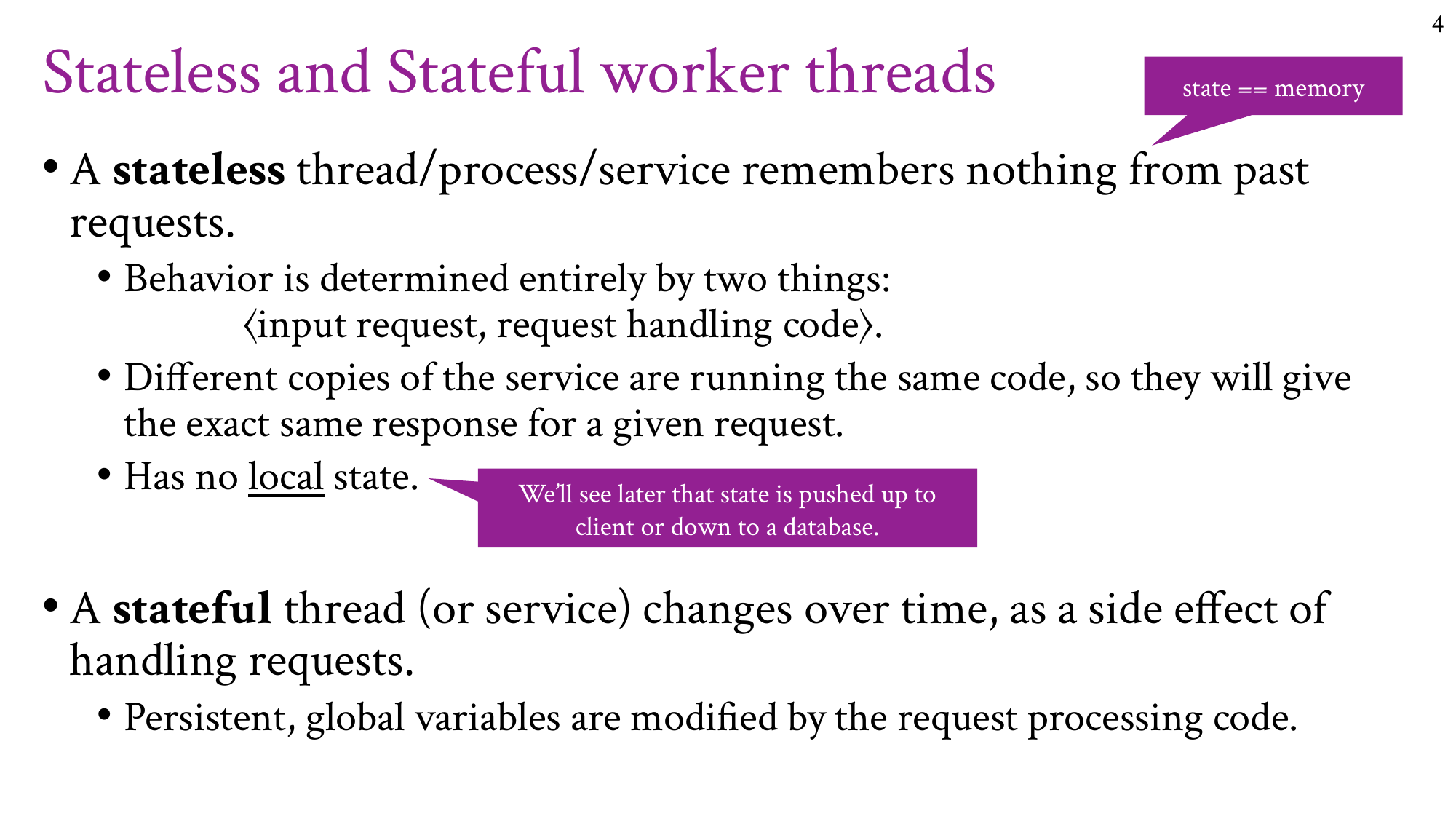

4
# Stateless and Stateful worker threads
state == memory
A stateless thread/process/service remembers nothing from past requests.
Behavior is determined entirely by two things:
	 〈input request, request handling code〉.
Different copies of the service are running the same code, so they will give the exact same response for a given request.
Has no local state.

A stateful thread (or service) changes over time, as a side effect of handling requests.
Persistent, global variables are modified by the request processing code.
We’ll see later that state is pushed up to client or down to a database.